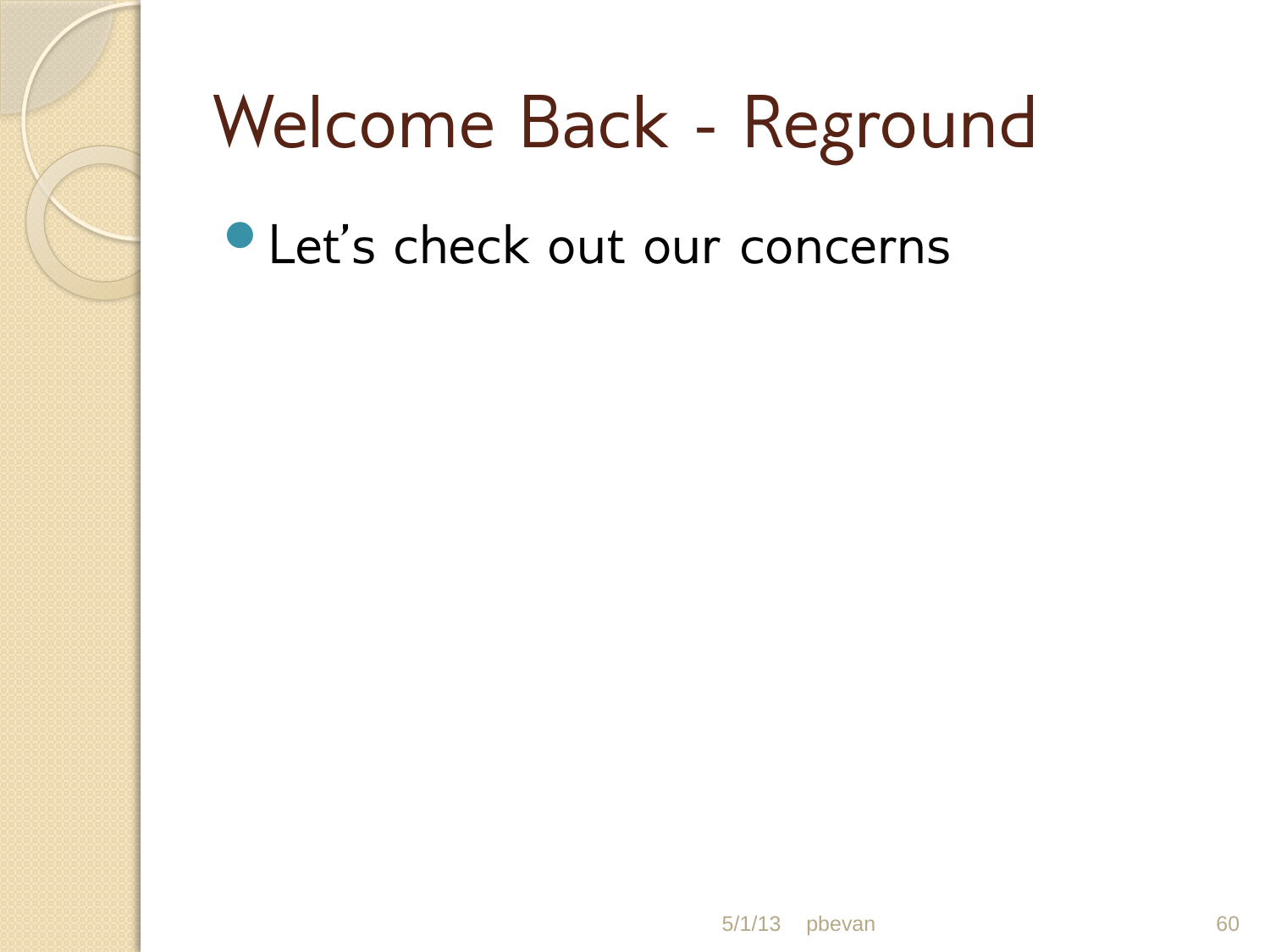

# Welcome Back - Reground
Let’s check out our concerns
5/1/13
pbevan
60